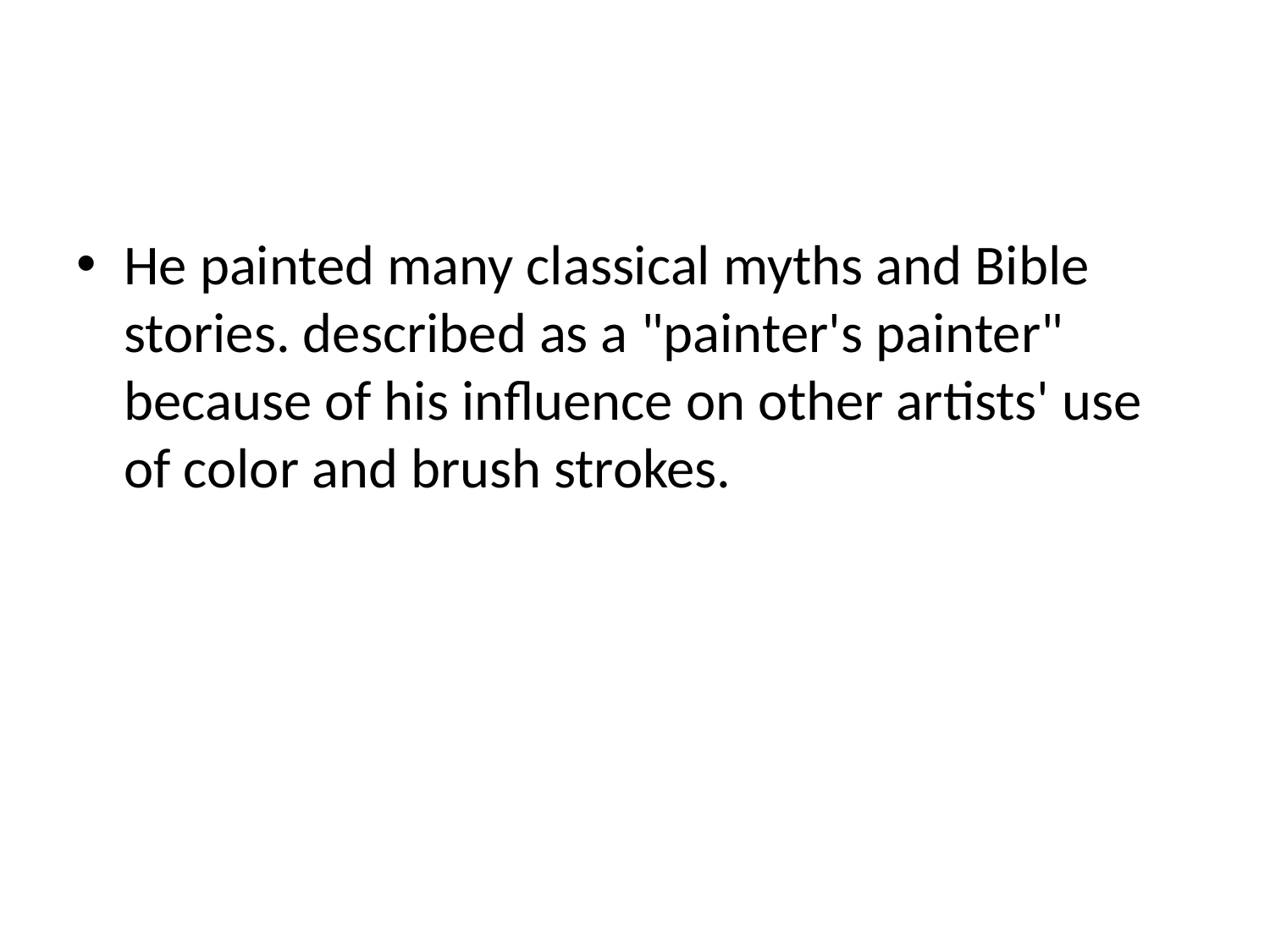

#
He painted many classical myths and Bible stories. described as a "painter's painter" because of his influence on other artists' use of color and brush strokes.